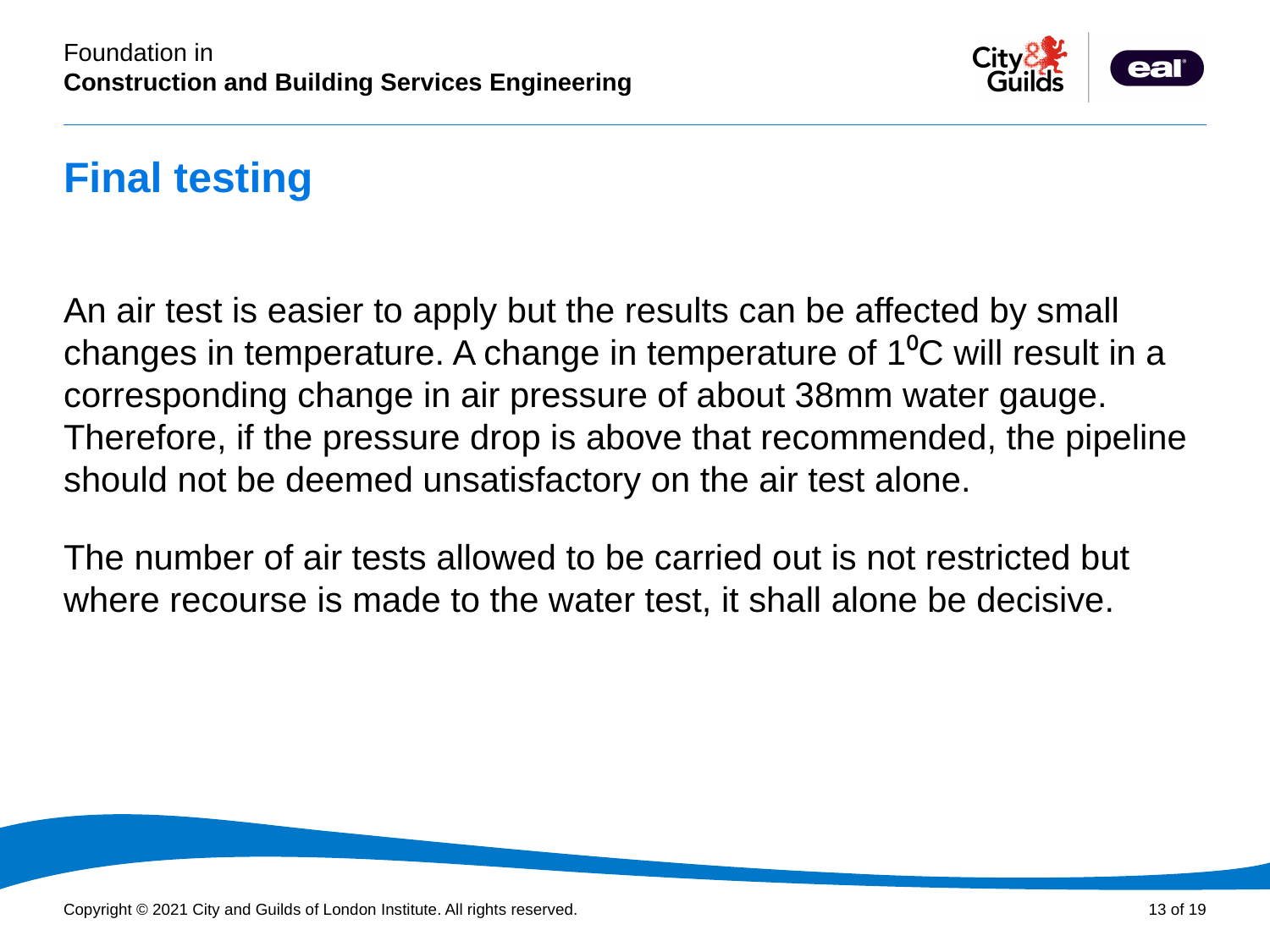

# Final testing

An air test is easier to apply but the results can be affected by small changes in temperature. A change in temperature of 1⁰C will result in a corresponding change in air pressure of about 38mm water gauge. Therefore, if the pressure drop is above that recommended, the pipeline should not be deemed unsatisfactory on the air test alone.
The number of air tests allowed to be carried out is not restricted but where recourse is made to the water test, it shall alone be decisive.